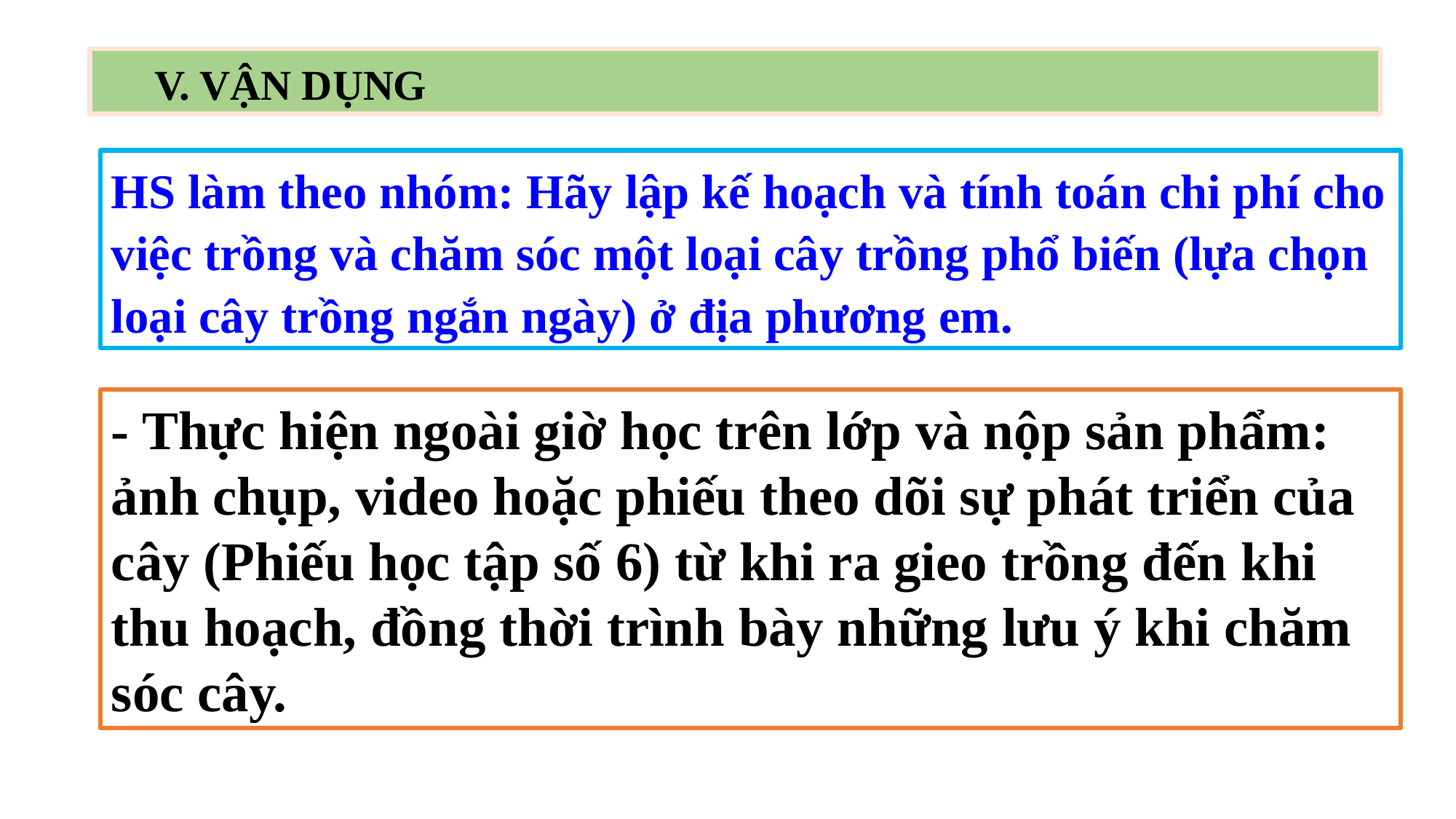

V. VẬN DỤNG
HS làm theo nhóm: Hãy lập kế hoạch và tính toán chi phí cho việc trồng và chăm sóc một loại cây trồng phổ biến (lựa chọn loại cây trồng ngắn ngày) ở địa phương em.
- Thực hiện ngoài giờ học trên lớp và nộp sản phẩm: ảnh chụp, video hoặc phiếu theo dõi sự phát triển của cây (Phiếu học tập số 6) từ khi ra gieo trồng đến khi thu hoạch, đồng thời trình bày những lưu ý khi chăm sóc cây.